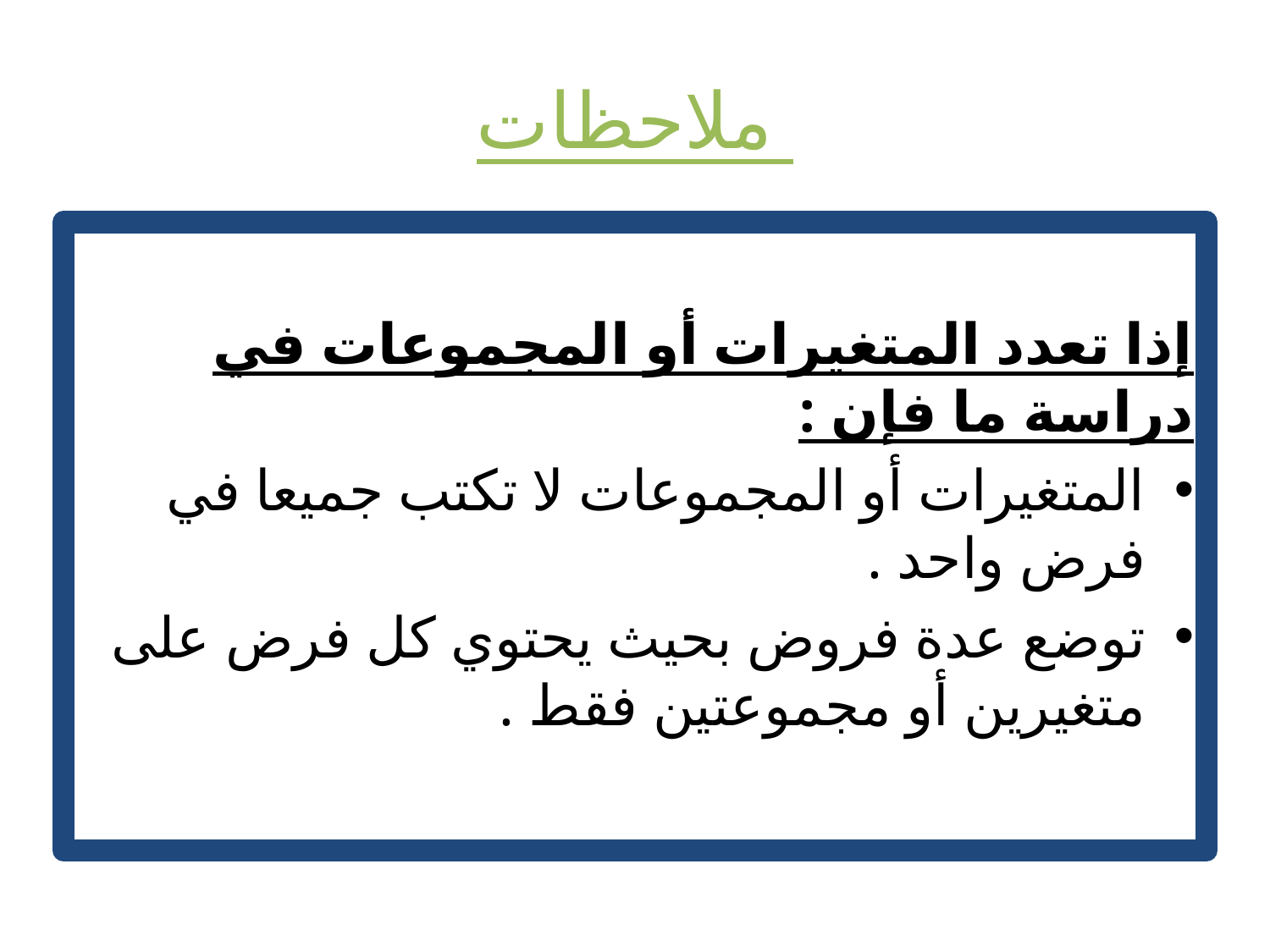

# ملاحظات

إذا تعدد المتغيرات أو المجموعات في دراسة ما فإن :
المتغيرات أو المجموعات لا تكتب جميعا في فرض واحد .
توضع عدة فروض بحيث يحتوي كل فرض على متغيرين أو مجموعتين فقط .